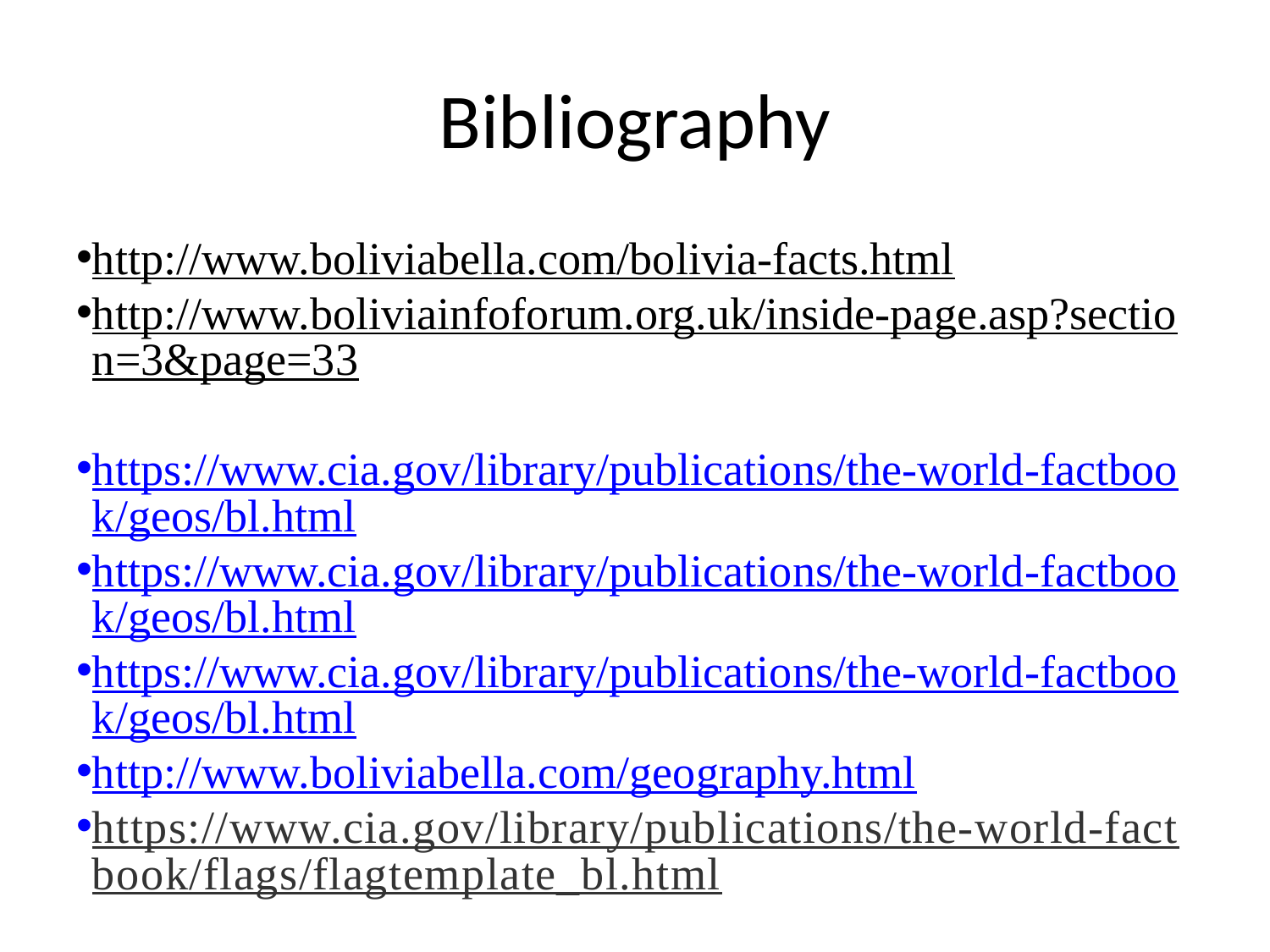

# Bibliography
http://www.boliviabella.com/bolivia-facts.html
http://www.boliviainfoforum.org.uk/inside-page.asp?section=3&page=33
https://www.cia.gov/library/publications/the-world-factbook/geos/bl.html
https://www.cia.gov/library/publications/the-world-factbook/geos/bl.html
https://www.cia.gov/library/publications/the-world-factbook/geos/bl.html
http://www.boliviabella.com/geography.html
https://www.cia.gov/library/publications/the-world-factbook/flags/flagtemplate_bl.html